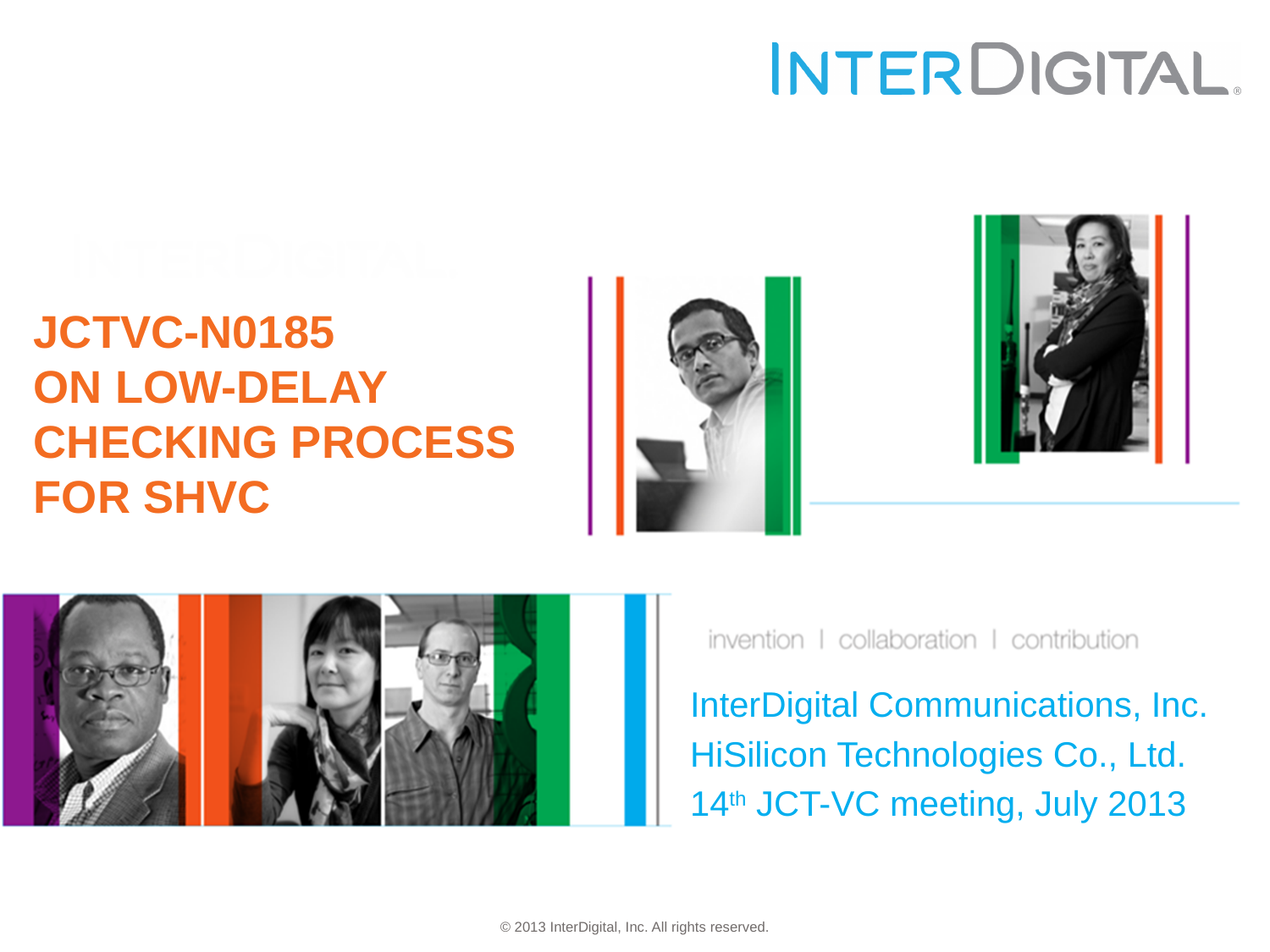

# JCTVC-N0185 On low-delay checking process for SHVC
InterDigital Communications, Inc.
HiSilicon Technologies Co., Ltd.
14th JCT-VC meeting, July 2013